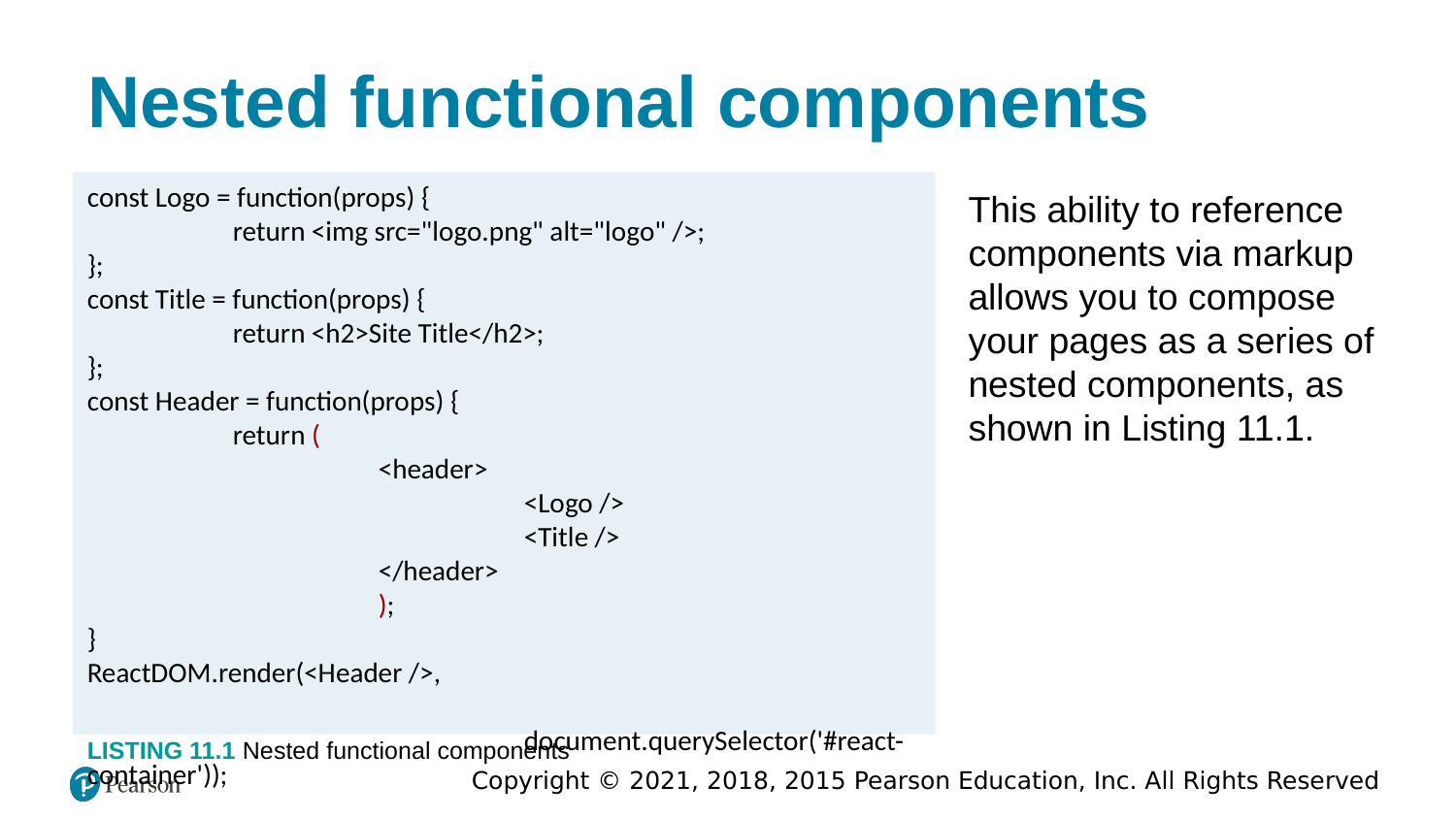

# Nested functional components
const Logo = function(props) {
	return <img src="logo.png" alt="logo" />;
};
const Title = function(props) {
	return <h2>Site Title</h2>;
};
const Header = function(props) {
	return (
		<header>
			<Logo />
			<Title />
		</header>
		);
}
ReactDOM.render(<Header />,
								document.querySelector('#react-container'));
This ability to reference components via markup allows you to compose your pages as a series of nested components, as shown in Listing 11.1.
LISTING 11.1 Nested functional components